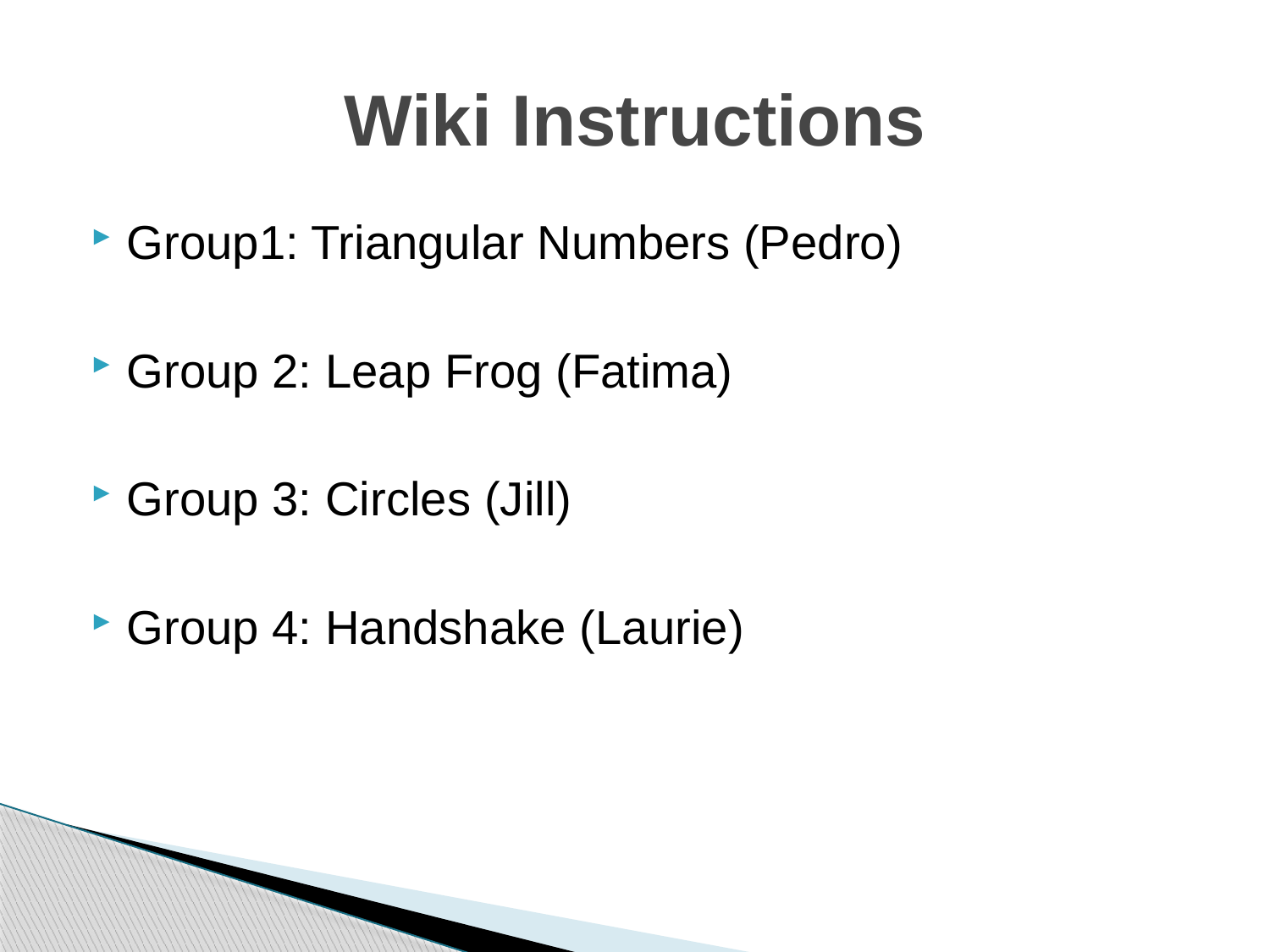

# Wiki Instructions
Group1: Triangular Numbers (Pedro)

Group 2: Leap Frog (Fatima)

Group 3: Circles (Jill)

Group 4: Handshake (Laurie)